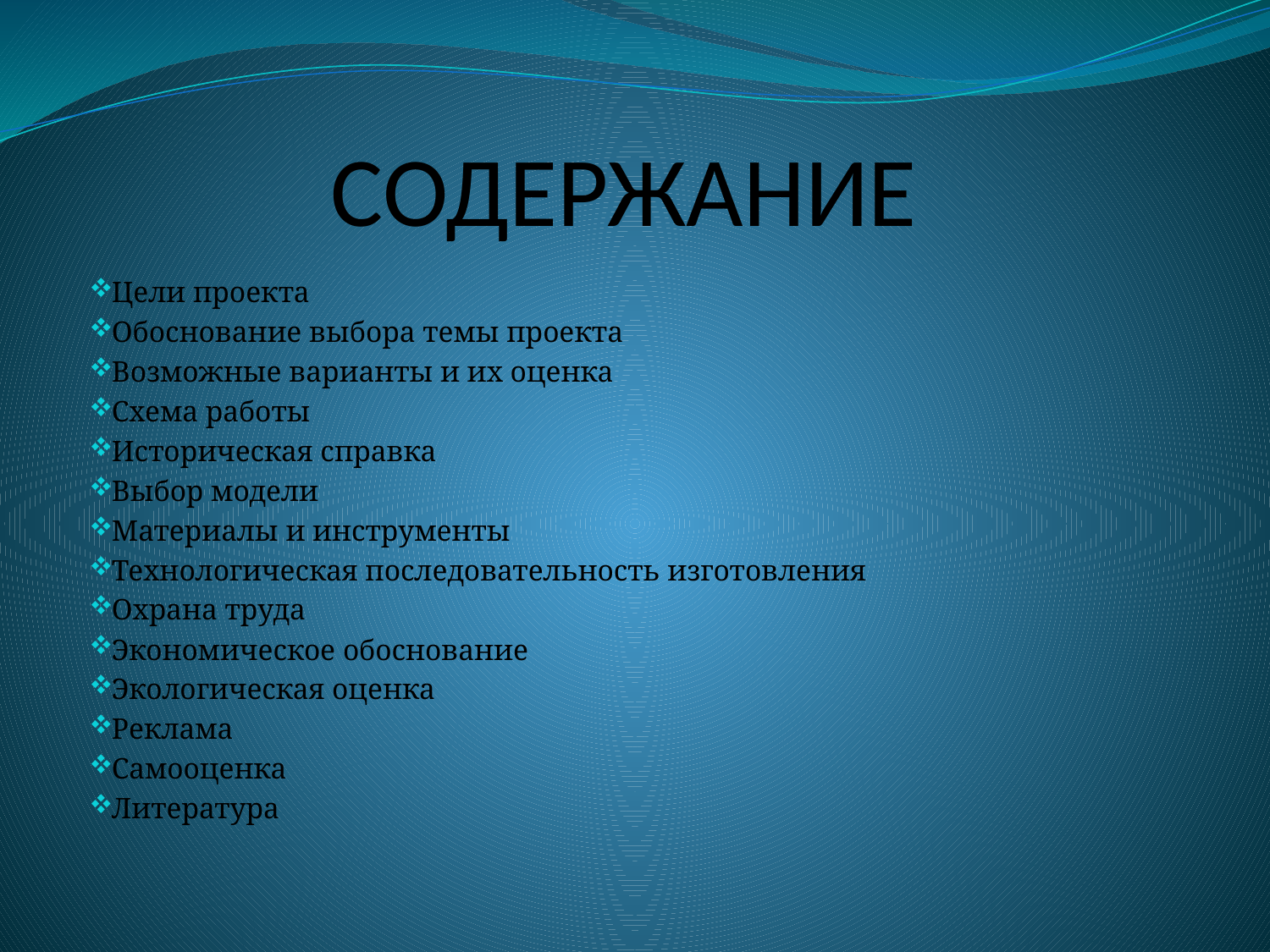

# СОДЕРЖАНИЕ
 Цели проекта
 Обоснование выбора темы проекта
 Возможные варианты и их оценка
 Схема работы
 Историческая справка
 Выбор модели
 Материалы и инструменты
 Технологическая последовательность изготовления
 Охрана труда
 Экономическое обоснование
 Экологическая оценка
 Реклама
 Самооценка
 Литература